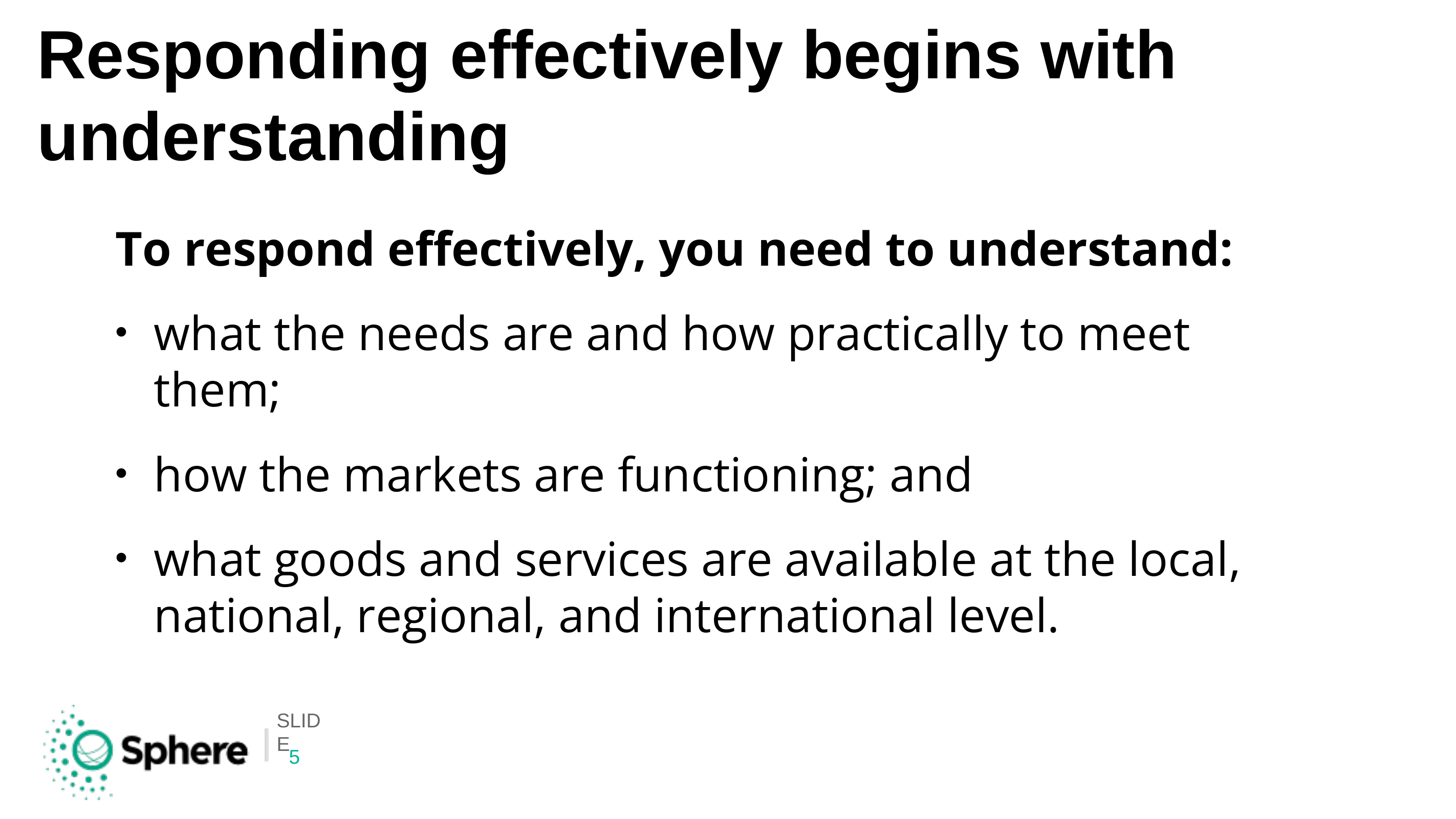

# Responding effectively begins with understanding
To respond effectively, you need to understand:
what the needs are and how practically to meet them;
how the markets are functioning; and
what goods and services are available at the local, national, regional, and international level.
5